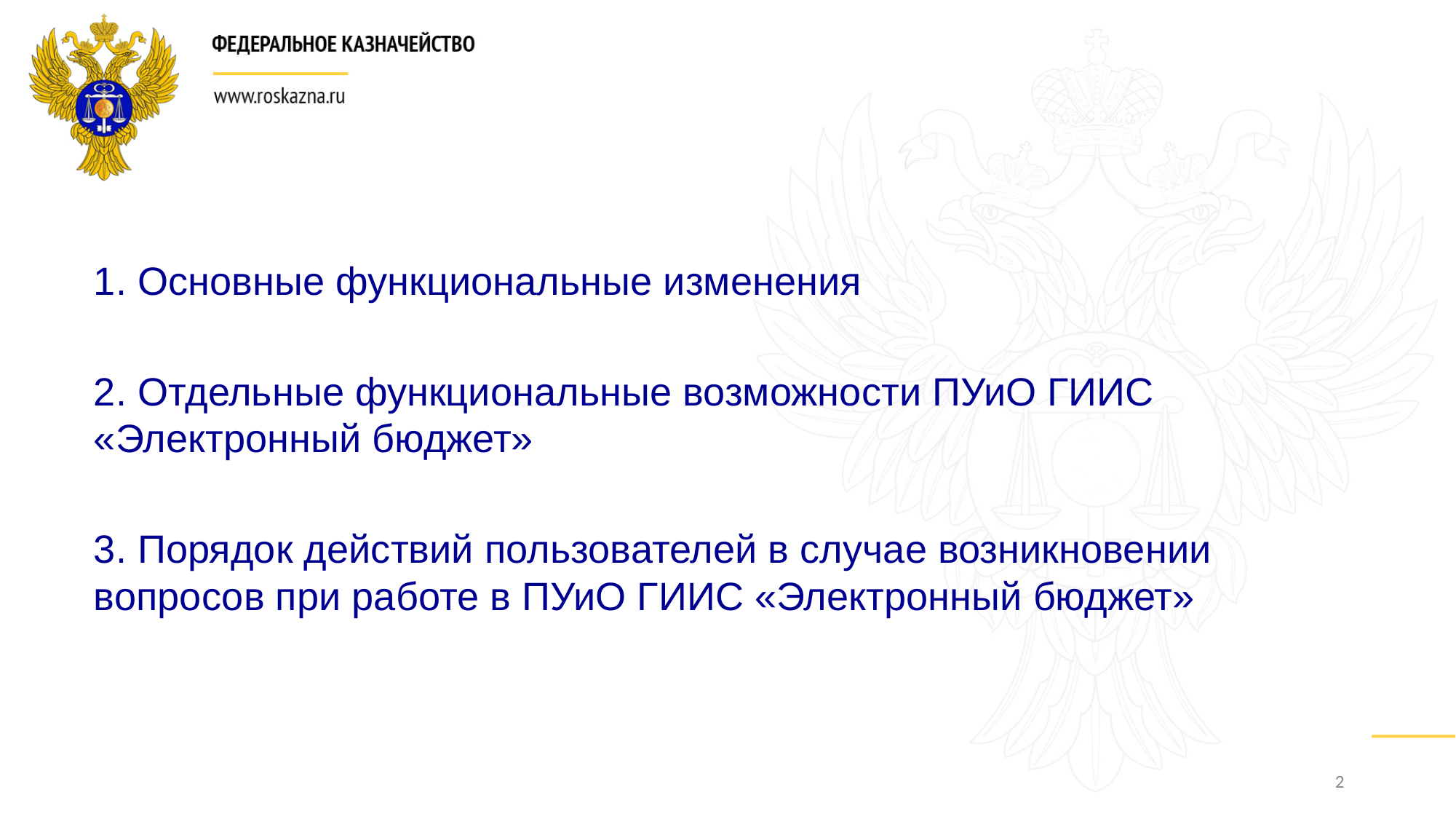

#
1. Основные функциональные изменения

2. Отдельные функциональные возможности ПУиО ГИИС «Электронный бюджет»

3. Порядок действий пользователей в случае возникновении вопросов при работе в ПУиО ГИИС «Электронный бюджет»
2